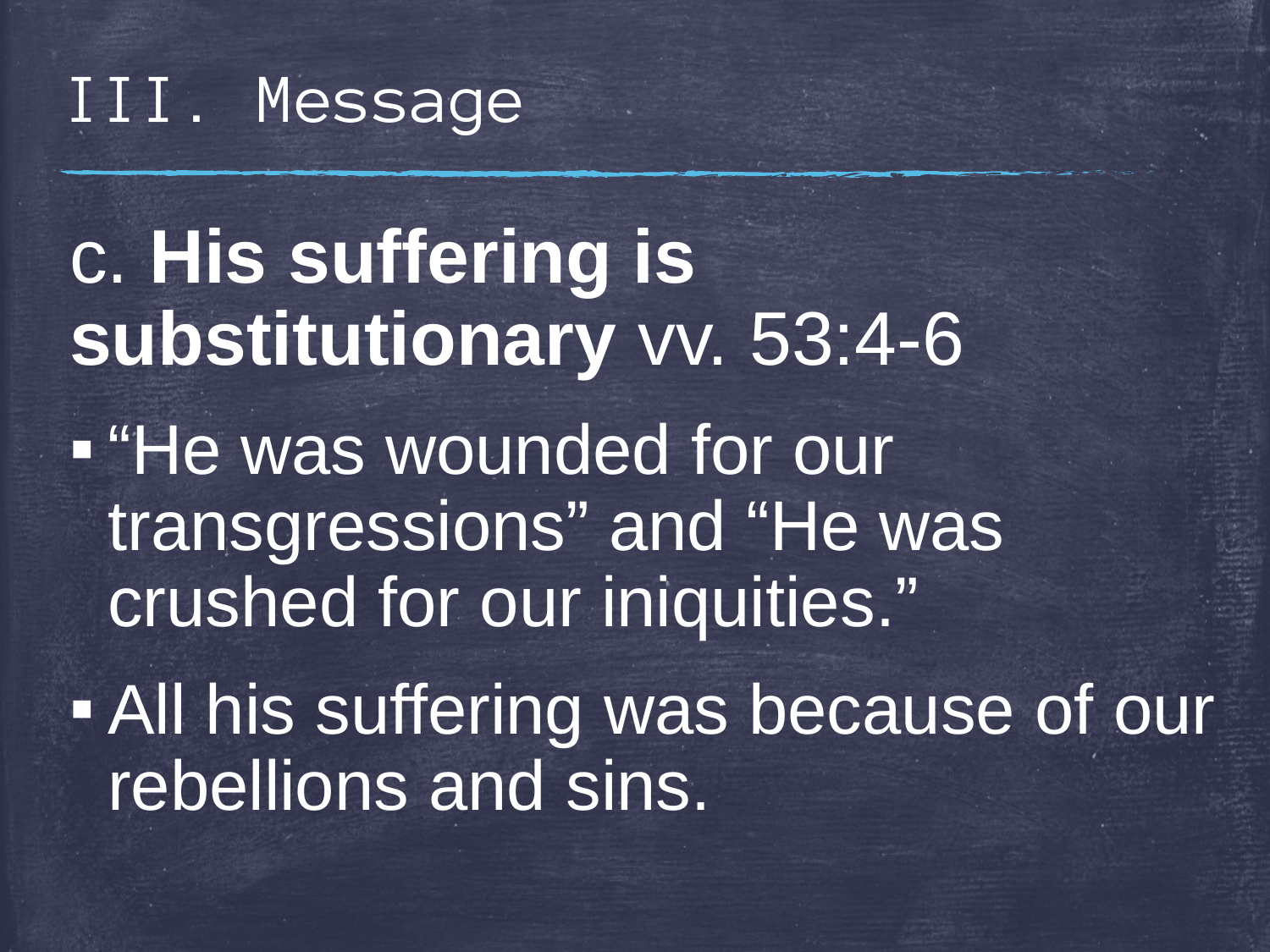

# III. Message
c. His suffering is substitutionary vv. 53:4-6
“He was wounded for our transgressions” and “He was crushed for our iniquities.”
All his suffering was because of our rebellions and sins.